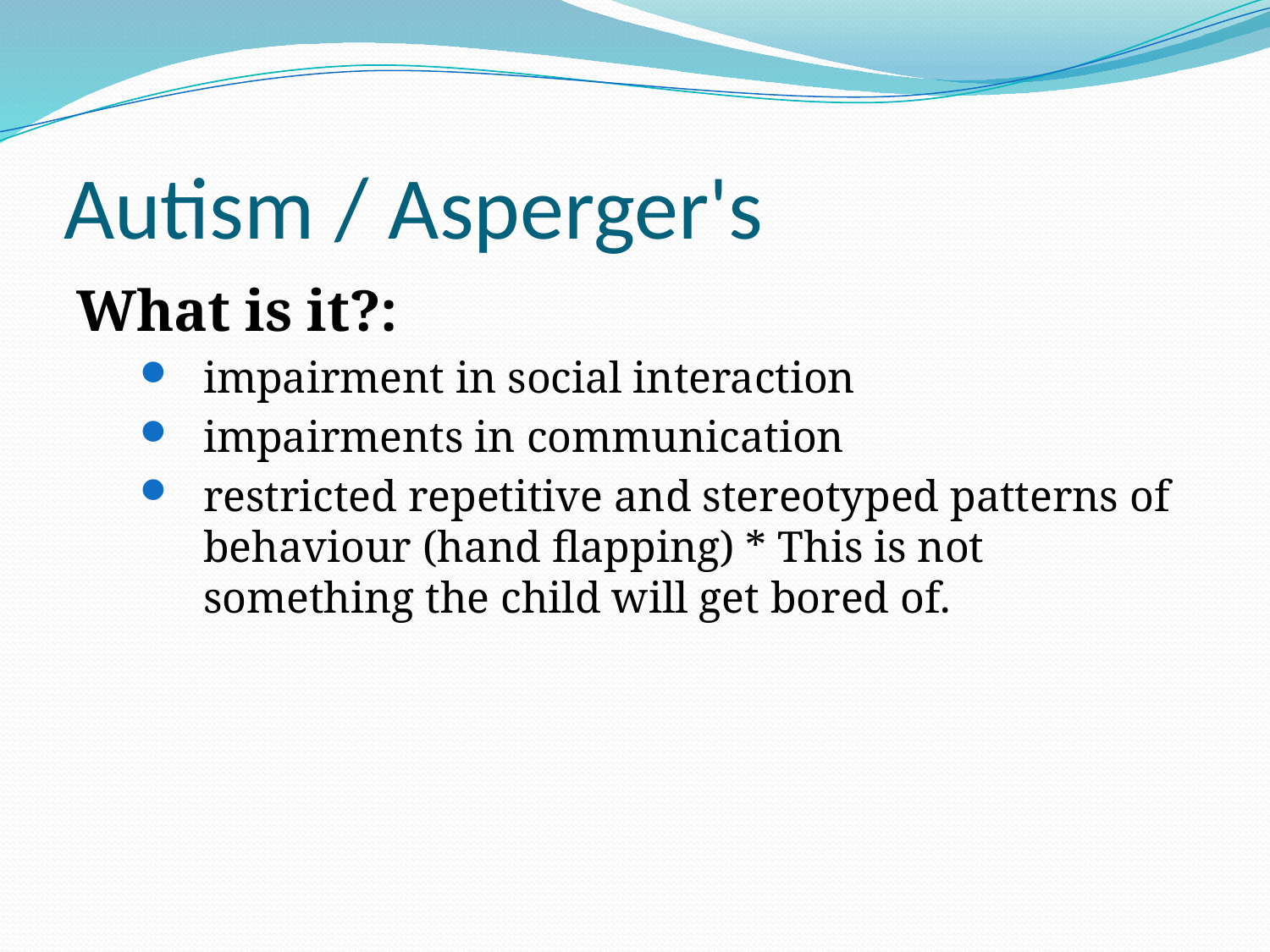

# Autism / Asperger's
What is it?:
impairment in social interaction
impairments in communication
restricted repetitive and stereotyped patterns of behaviour (hand flapping) * This is not something the child will get bored of.